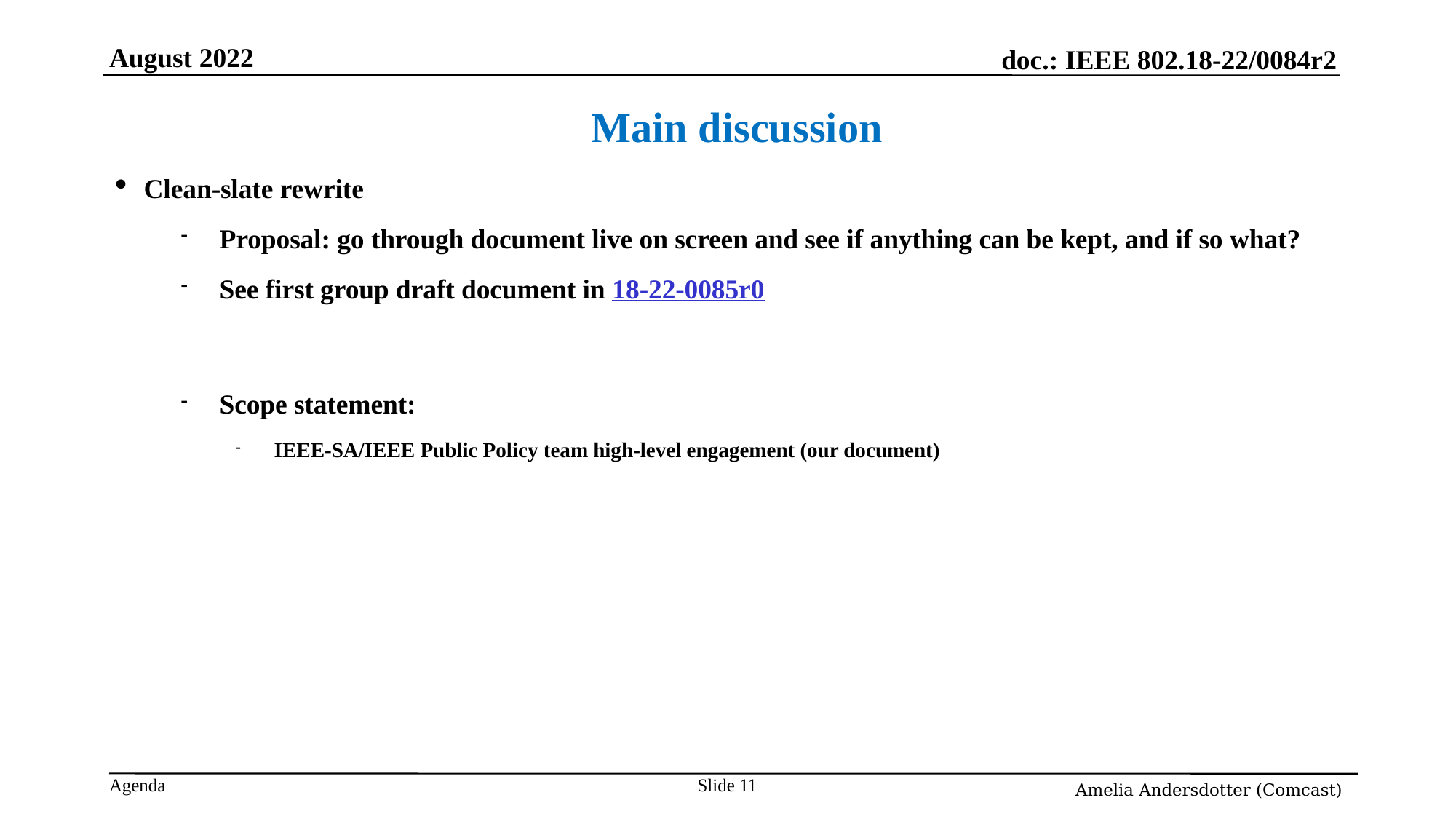

August 2022
Main discussion
Clean-slate rewrite
Proposal: go through document live on screen and see if anything can be kept, and if so what?
See first group draft document in 18-22-0085r0

Scope statement:
IEEE-SA/IEEE Public Policy team high-level engagement (our document)

# Slide 11
Amelia Andersdotter (Comcast)